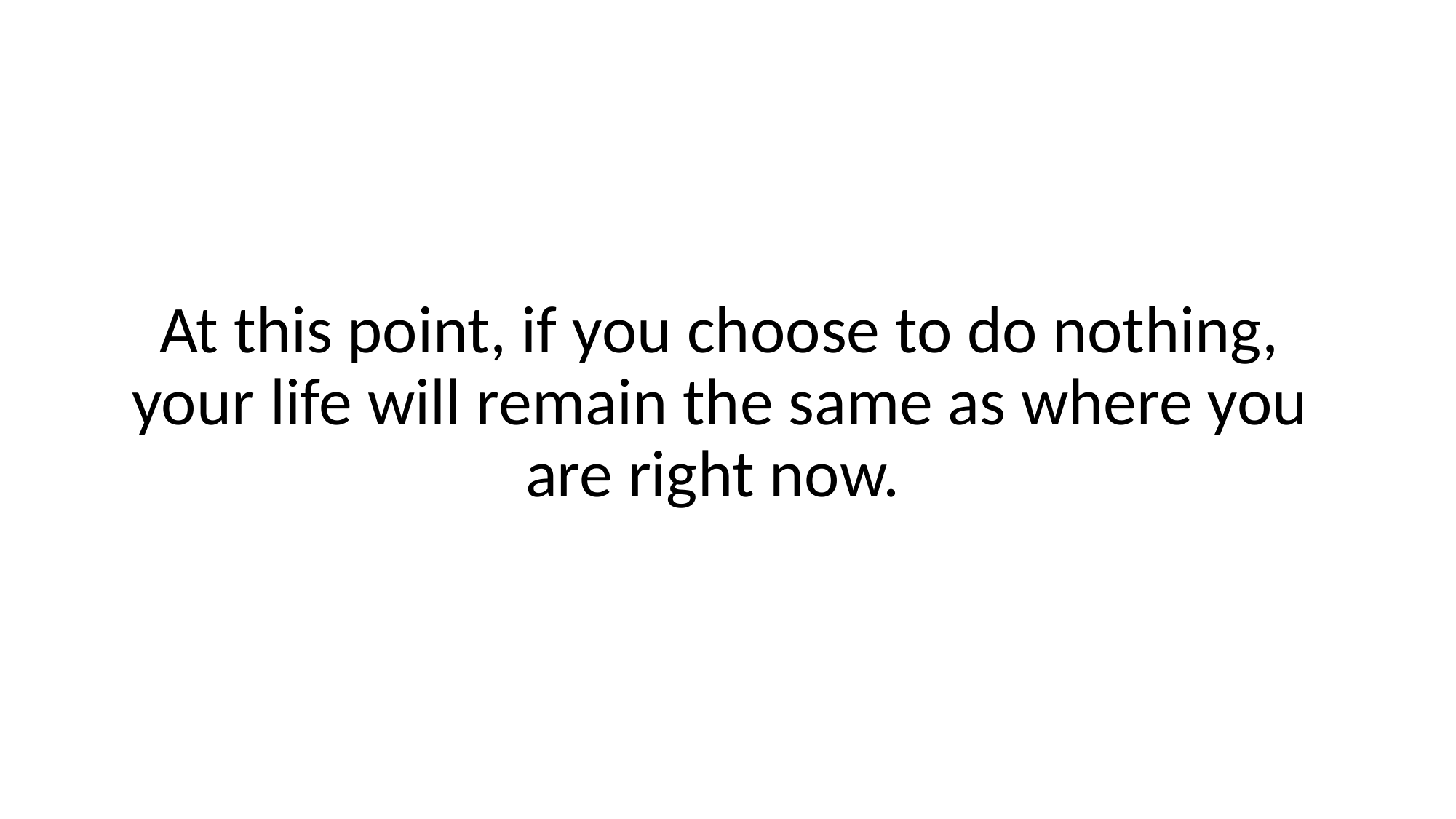

At this point, if you choose to do nothing, your life will remain the same as where you are right now.